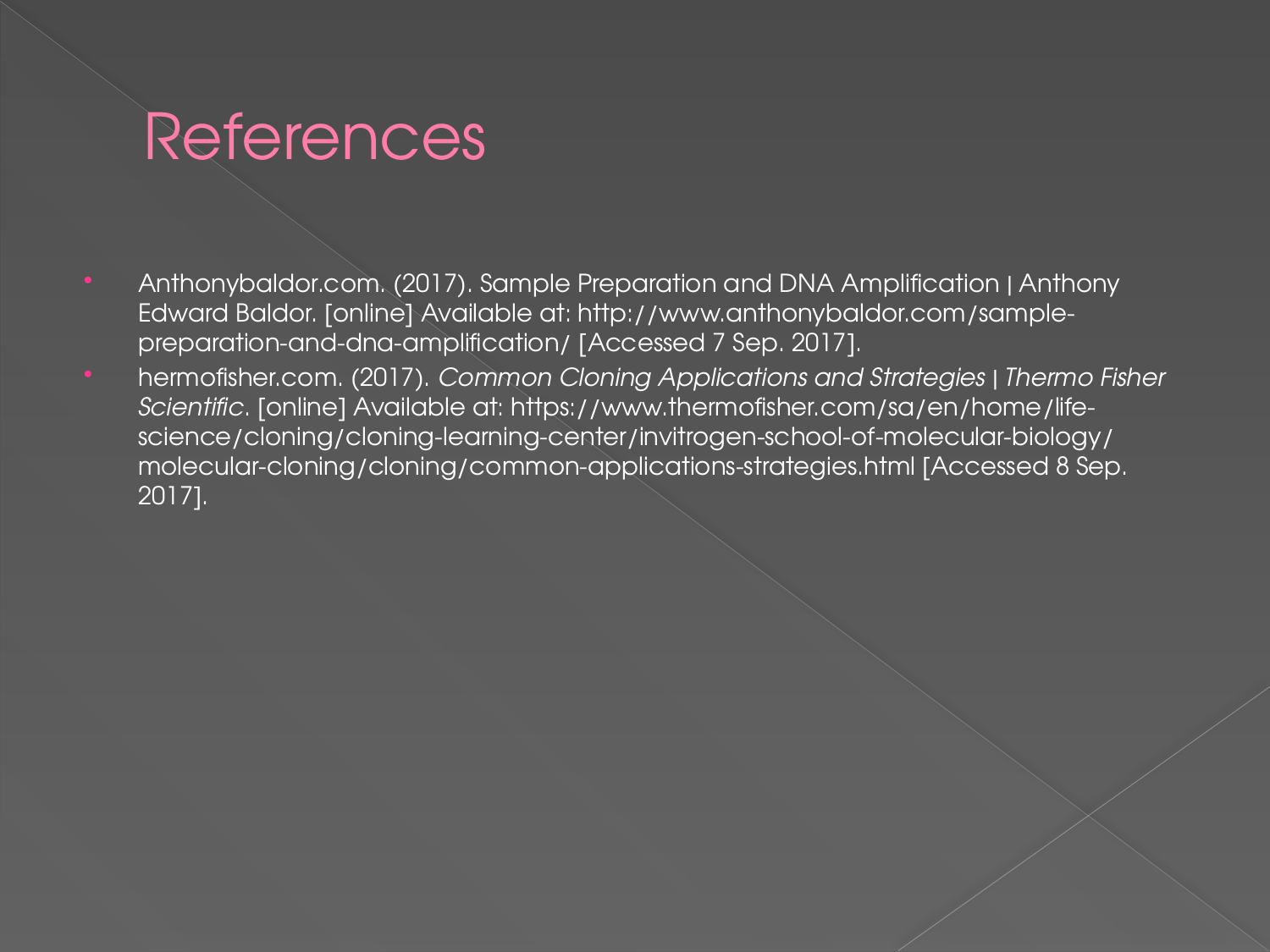

# References
Anthonybaldor.com. (2017). Sample Preparation and DNA Amplification | Anthony Edward Baldor. [online] Available at: http://www.anthonybaldor.com/sample-preparation-and-dna-amplification/ [Accessed 7 Sep. 2017].
hermofisher.com. (2017). Common Cloning Applications and Strategies | Thermo Fisher Scientific. [online] Available at: https://www.thermofisher.com/sa/en/home/life-science/cloning/cloning-learning-center/invitrogen-school-of-molecular-biology/molecular-cloning/cloning/common-applications-strategies.html [Accessed 8 Sep. 2017].